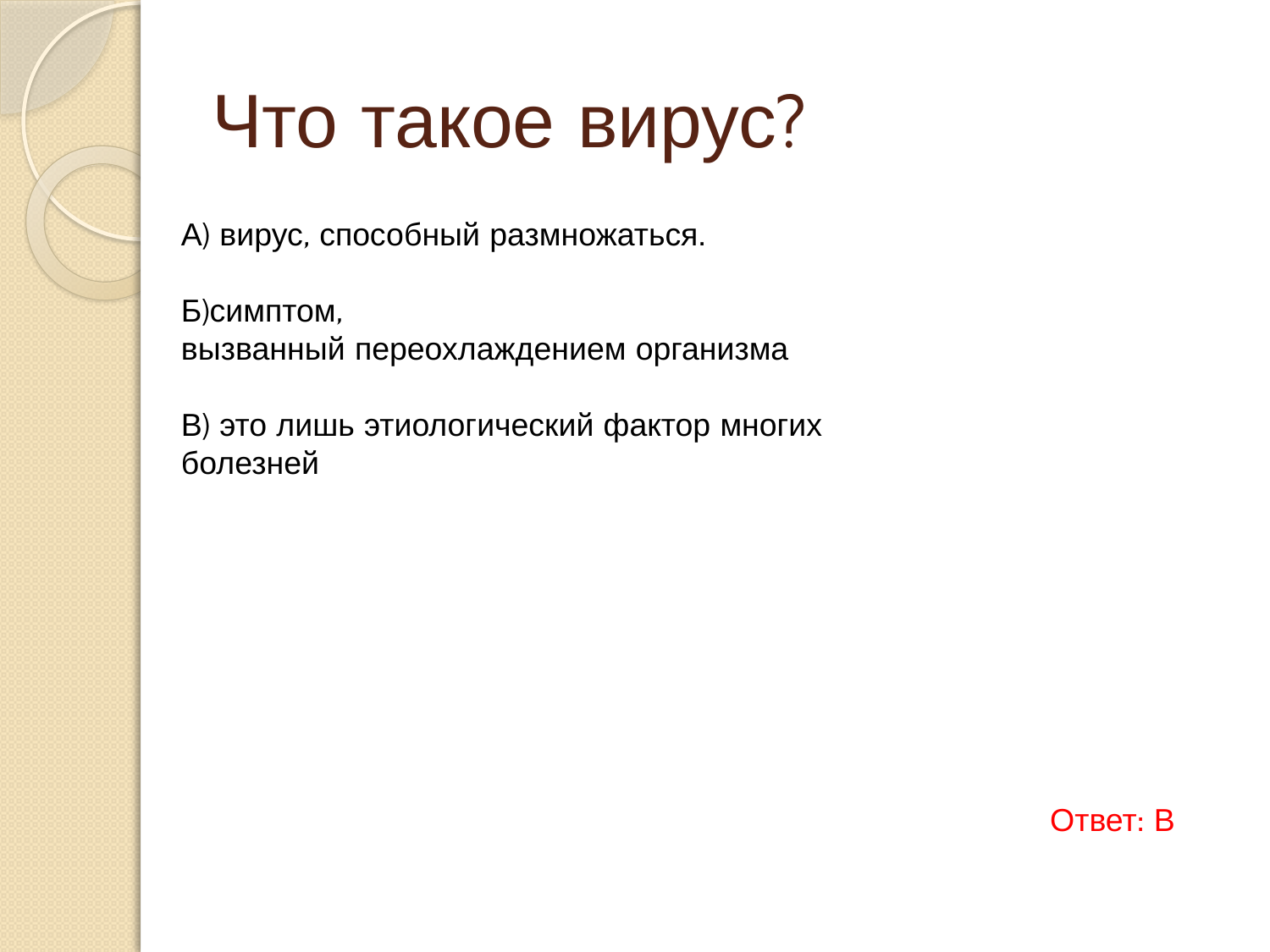

# Что такое вирус?
А) вирус, способный размножаться.

Б)симптом, вызванный переохлаждением организма

В) это лишь этиологический фактор многих болезней
Ответ: В